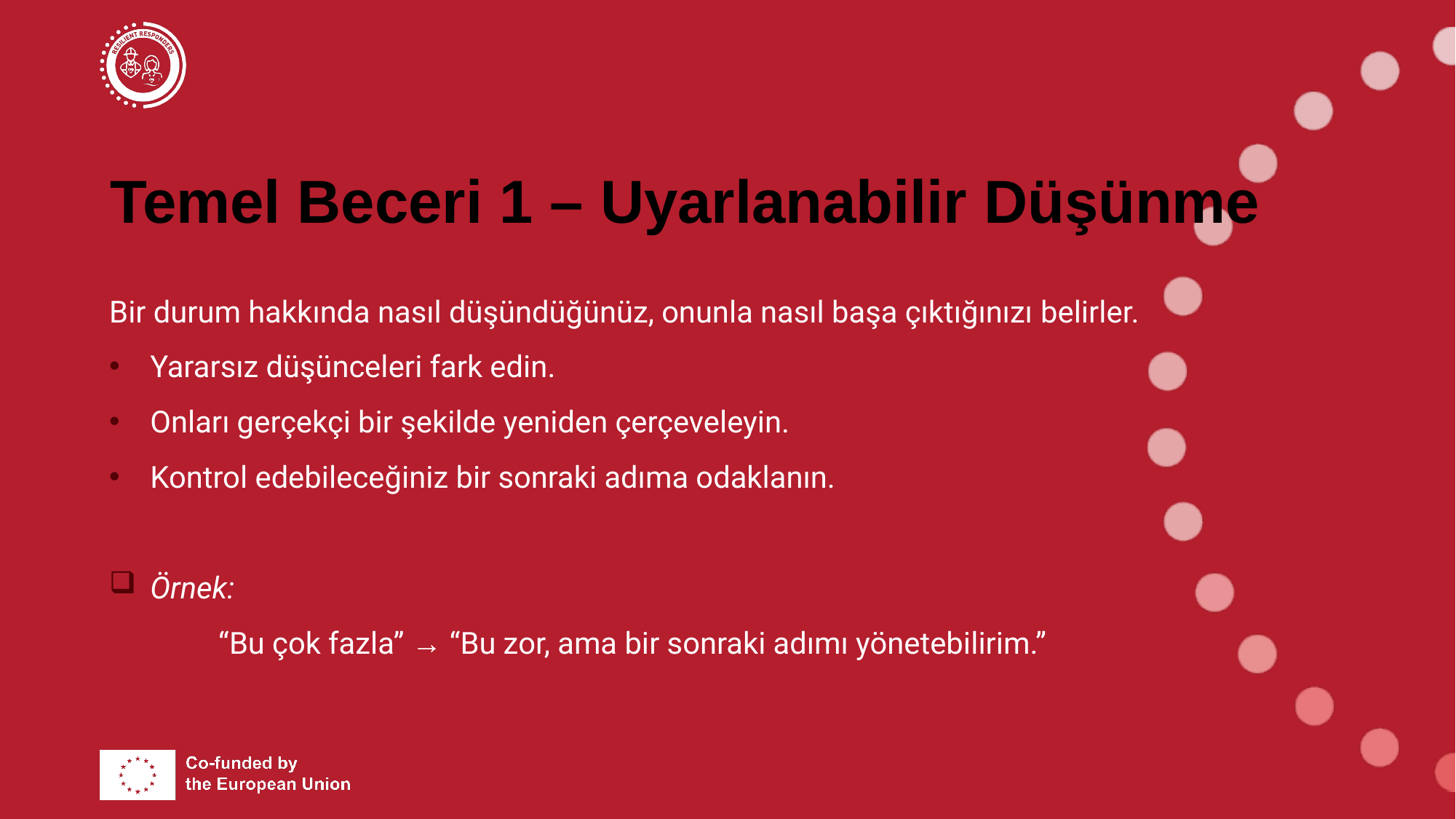

# Temel Beceri 1 – Uyarlanabilir Düşünme
Bir durum hakkında nasıl düşündüğünüz, onunla nasıl başa çıktığınızı belirler.
Yararsız düşünceleri fark edin.
Onları gerçekçi bir şekilde yeniden çerçeveleyin.
Kontrol edebileceğiniz bir sonraki adıma odaklanın.

Örnek:
	“Bu çok fazla” → “Bu zor, ama bir sonraki adımı yönetebilirim.”